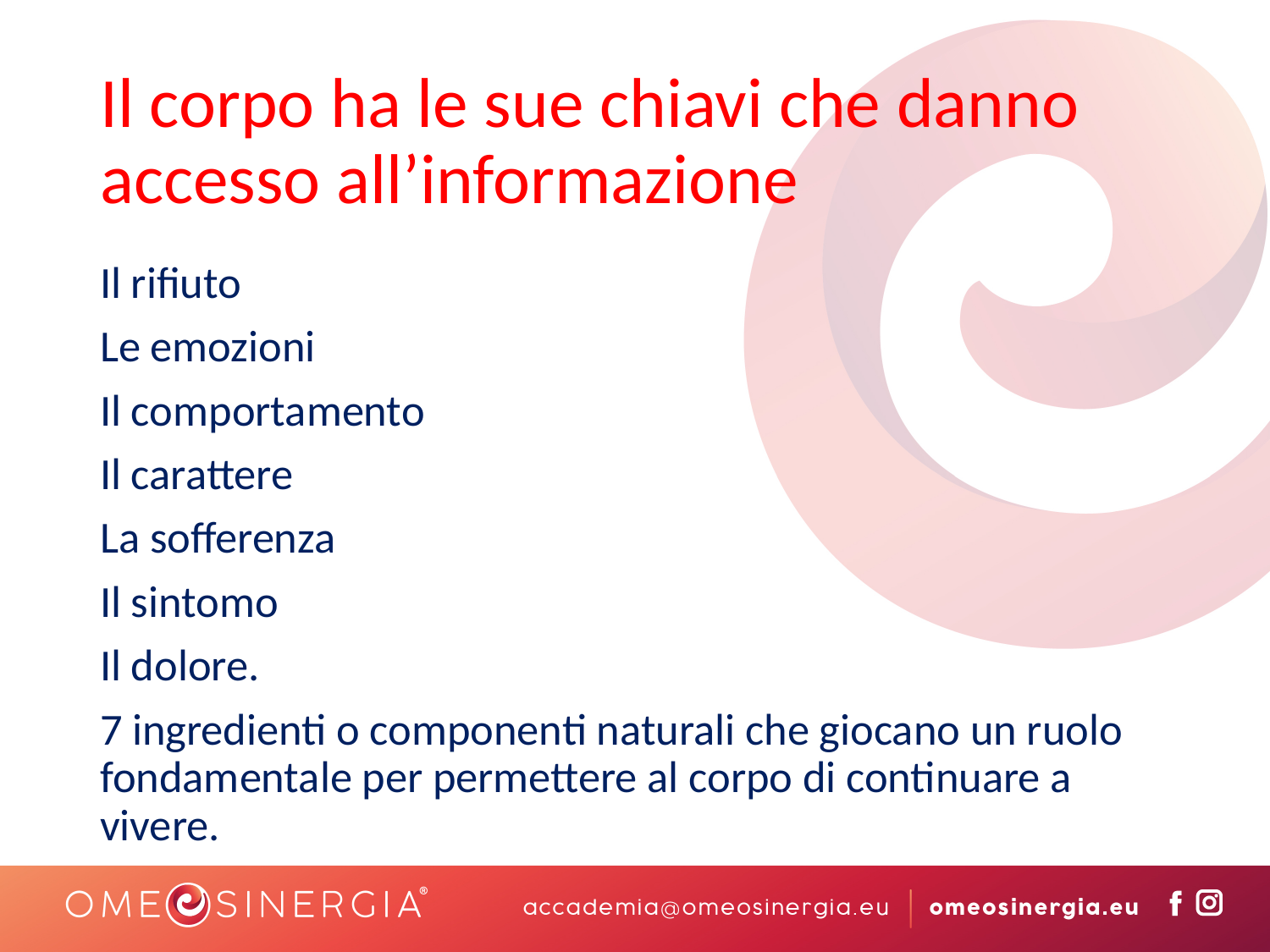

# Il corpo ha le sue chiavi che danno accesso all’informazione
Il rifiuto
Le emozioni
Il comportamento
Il carattere
La sofferenza
Il sintomo
Il dolore.
7 ingredienti o componenti naturali che giocano un ruolo fondamentale per permettere al corpo di continuare a vivere.